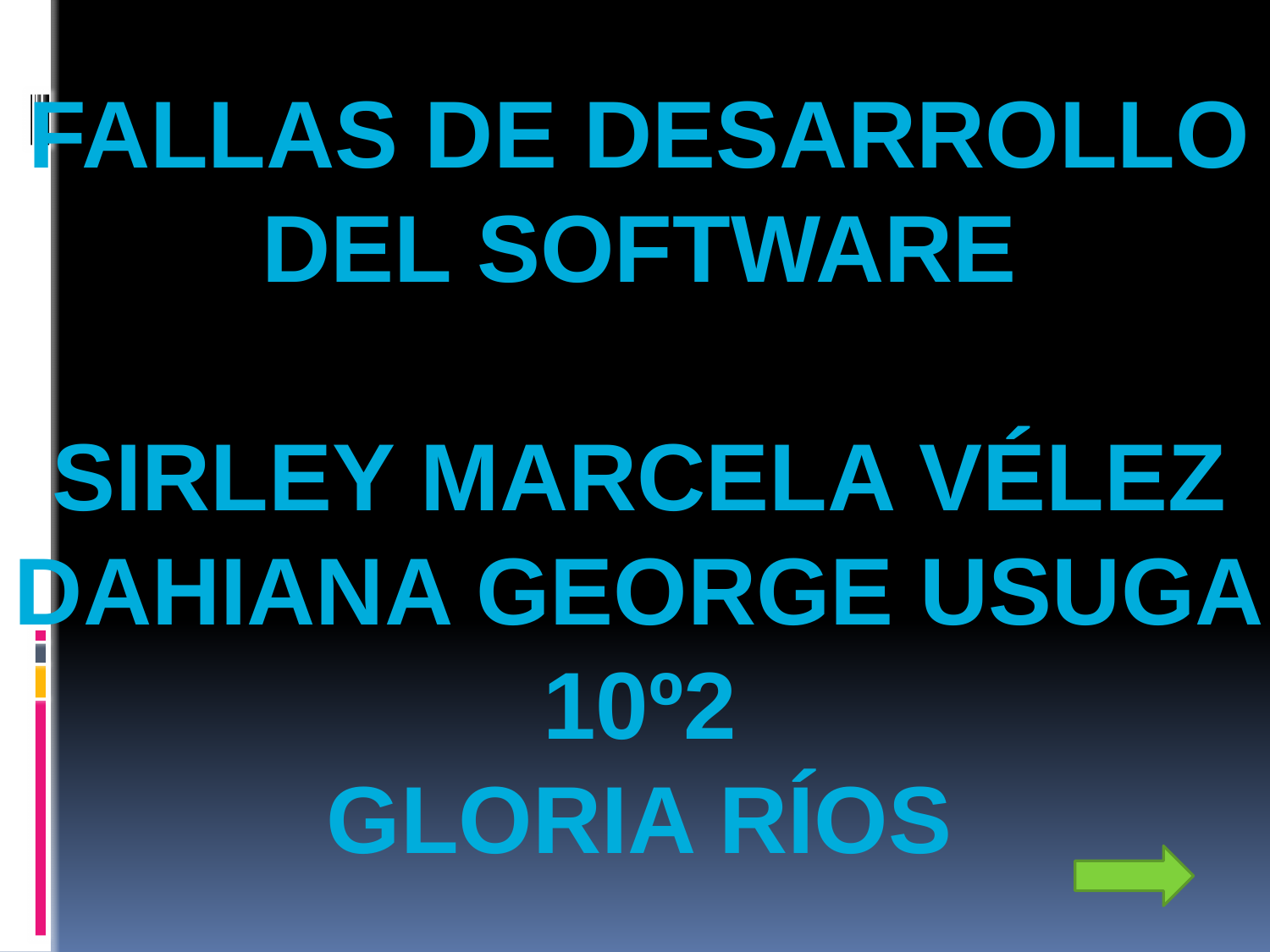

Fallas de desarrollo
Del software

Sirley marcela Vélez
Dahiana George usuga
10º2
Gloria ríos